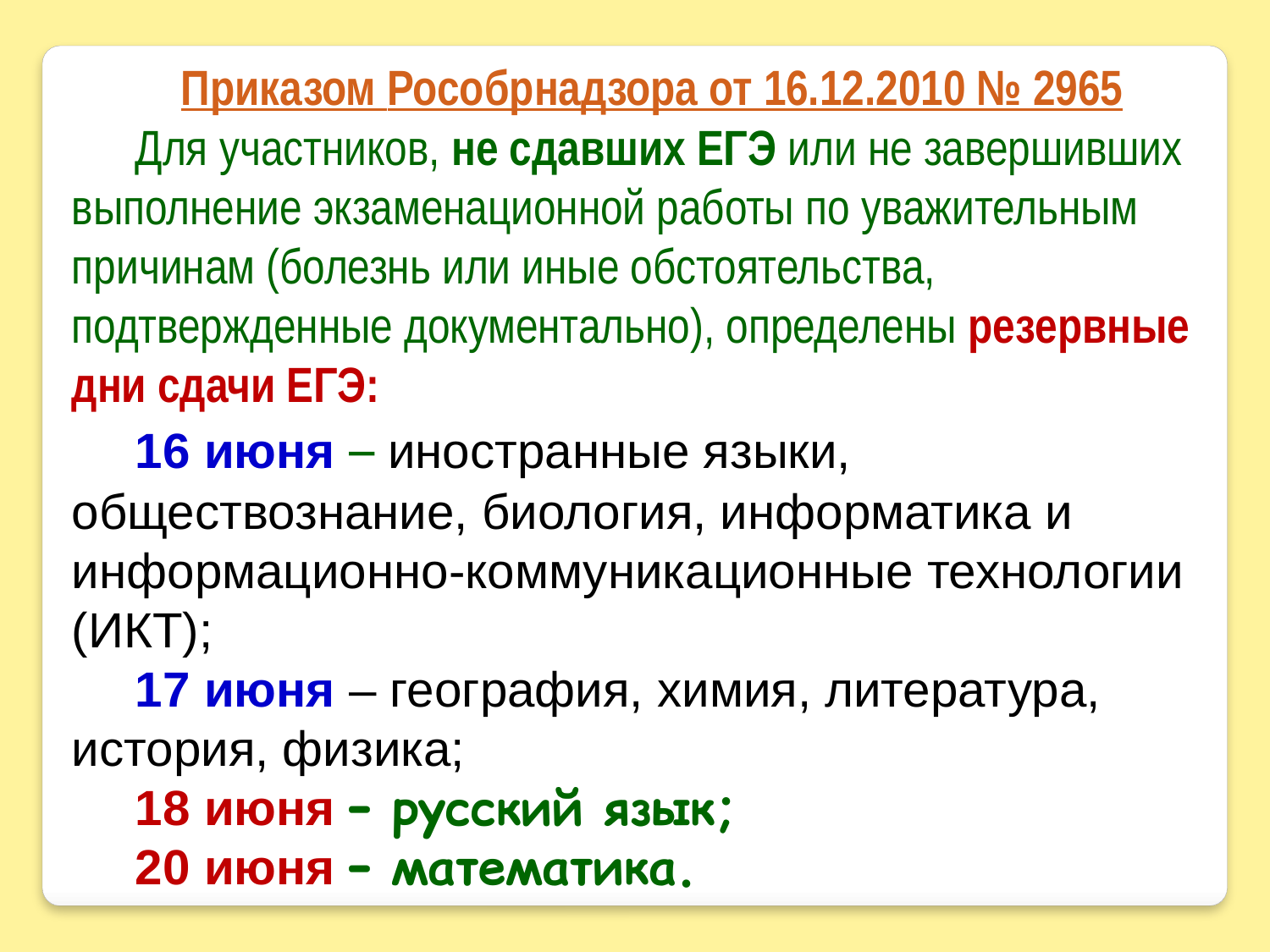

Приказом Рособрнадзора от 16.12.2010 № 2965

Для участников, не сдавших ЕГЭ или не завершивших выполнение экзаменационной работы по уважительным причинам (болезнь или иные обстоятельства, подтвержденные документально), определены резервные дни сдачи ЕГЭ:
16 июня – иностранные языки, обществознание, биология, информатика и информационно-коммуникационные технологии (ИКТ);
17 июня – география, химия, литература, история, физика;
18 июня – русский язык;
20 июня – математика.